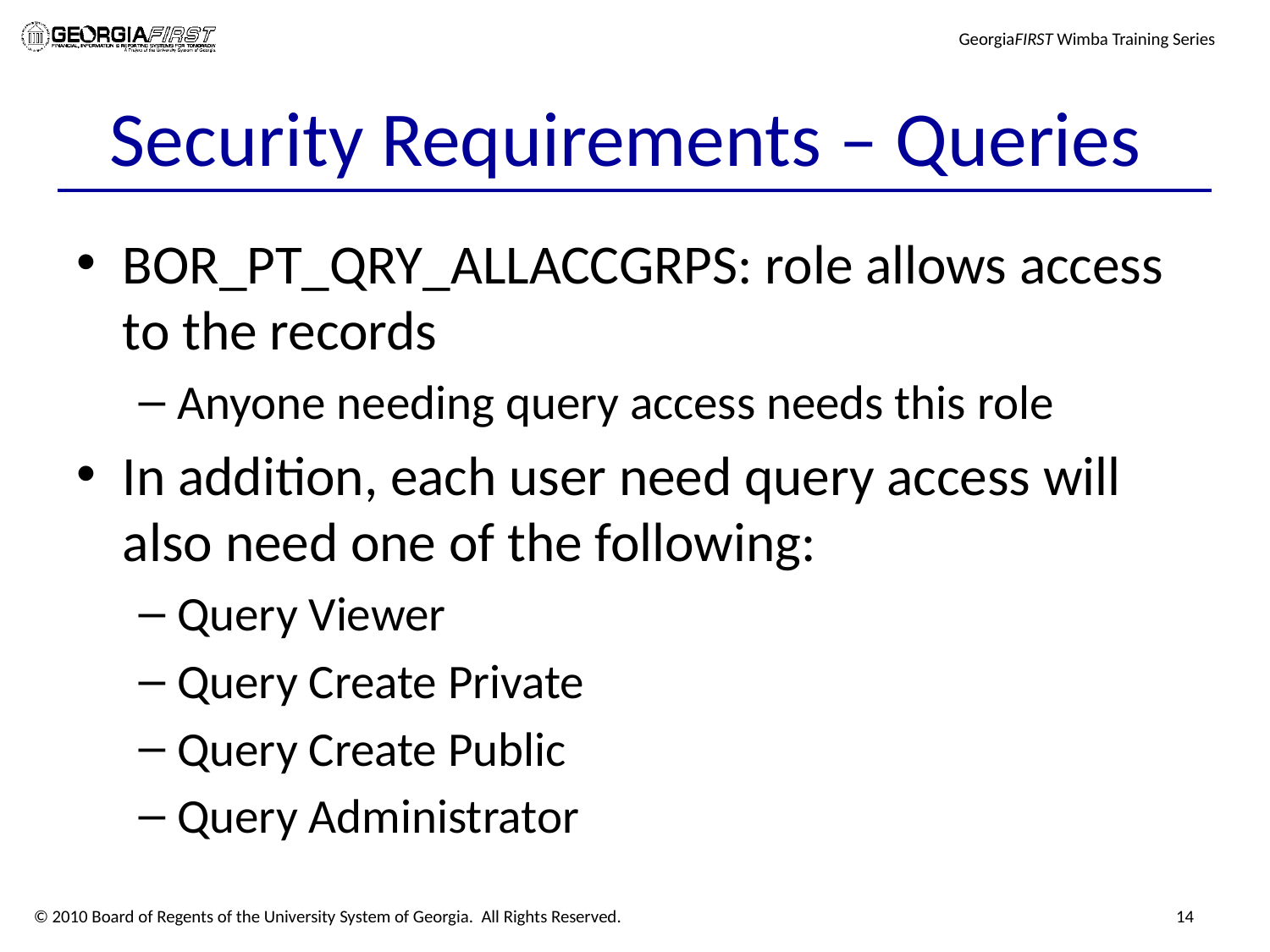

# Security Requirements – Queries
BOR_PT_QRY_ALLACCGRPS: role allows access to the records
Anyone needing query access needs this role
In addition, each user need query access will also need one of the following:
Query Viewer
Query Create Private
Query Create Public
Query Administrator